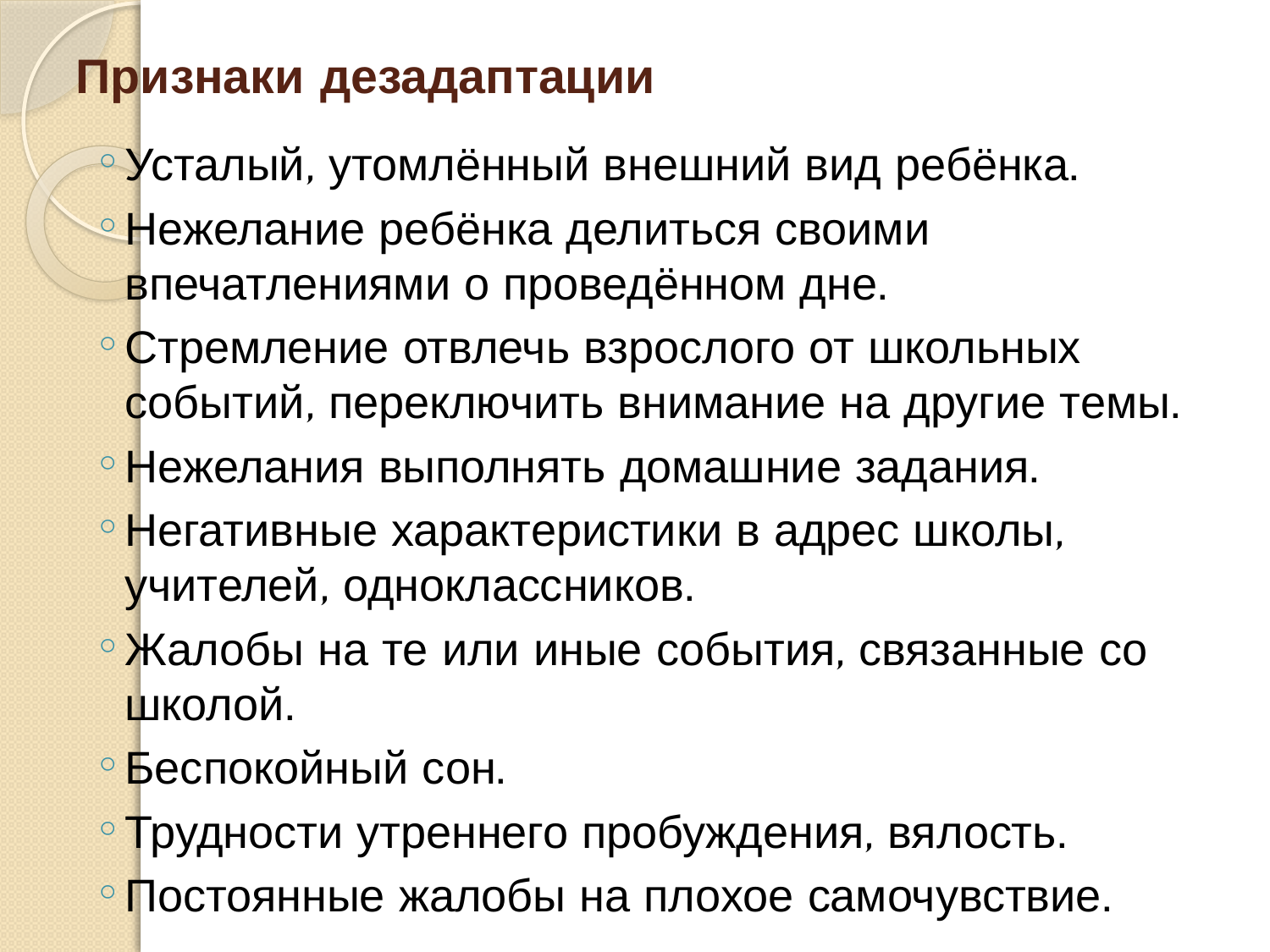

# Признаки дезадаптации
Усталый, утомлённый внешний вид ребёнка.
Нежелание ребёнка делиться своими впечатлениями о проведённом дне.
Стремление отвлечь взрослого от школьных событий, переключить внимание на другие темы.
Нежелания выполнять домашние задания.
Негативные характеристики в адрес школы, учителей, одноклассников.
Жалобы на те или иные события, связанные со школой.
Беспокойный сон.
Трудности утреннего пробуждения, вялость.
Постоянные жалобы на плохое самочувствие.